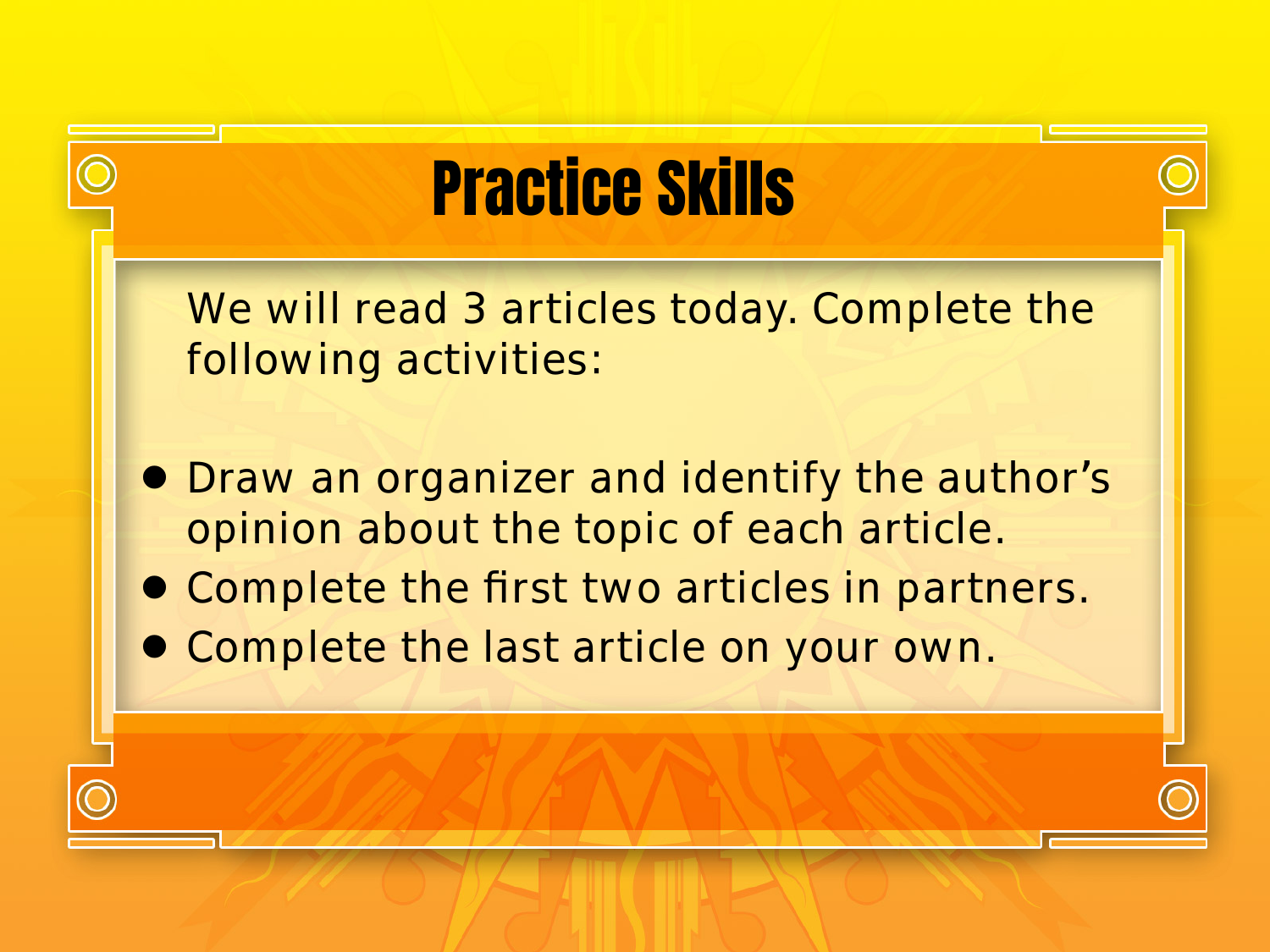

# Practice Skills
We will read 3 articles today. Complete the following activities:

Draw an organizer and identify the author’s opinion about the topic of each article.
Complete the first two articles in partners.
Complete the last article on your own.